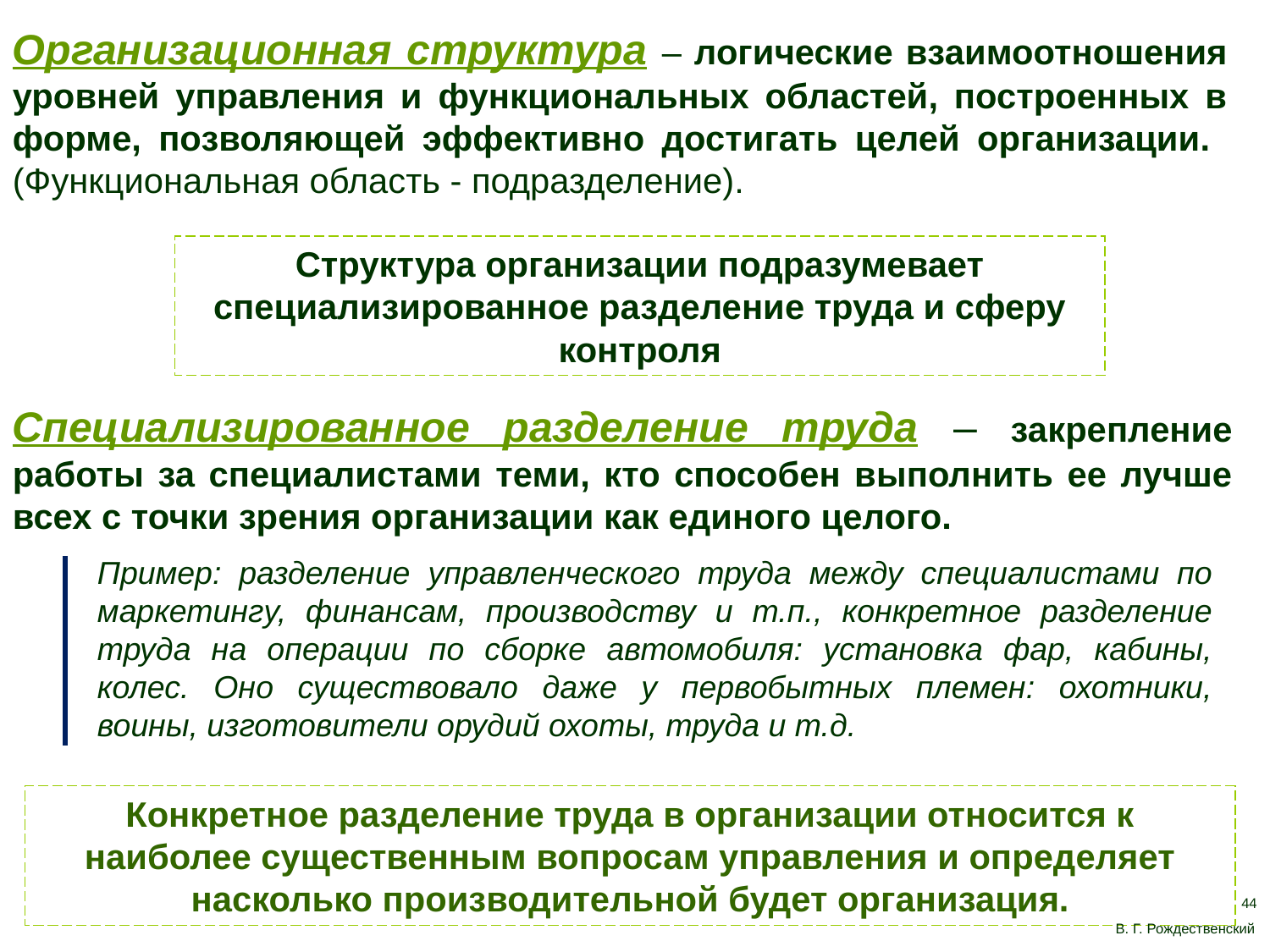

Организационная структура – логические взаимоотношения уровней управления и функциональных областей, построенных в форме, позволяющей эффективно достигать целей организации.  (Функциональная область - подразделение).
Структура организации подразумевает специализированное разделение труда и сферу контроля
Специализированное разделение труда – закрепление работы за специалистами теми, кто способен выполнить ее лучше всех с точки зрения организации как единого целого.
Пример: разделение управленческого труда между специалистами по маркетингу, финансам, производству и т.п., конкретное разделение труда на операции по сборке автомобиля: установка фар, кабины, колес. Оно существовало даже у первобытных племен: охотники, воины, изготовители орудий охоты, труда и т.д.
Конкретное разделение труда в организации относится к наиболее существенным вопросам управления и определяет насколько производительной будет организация.
44
В. Г. Рождественский